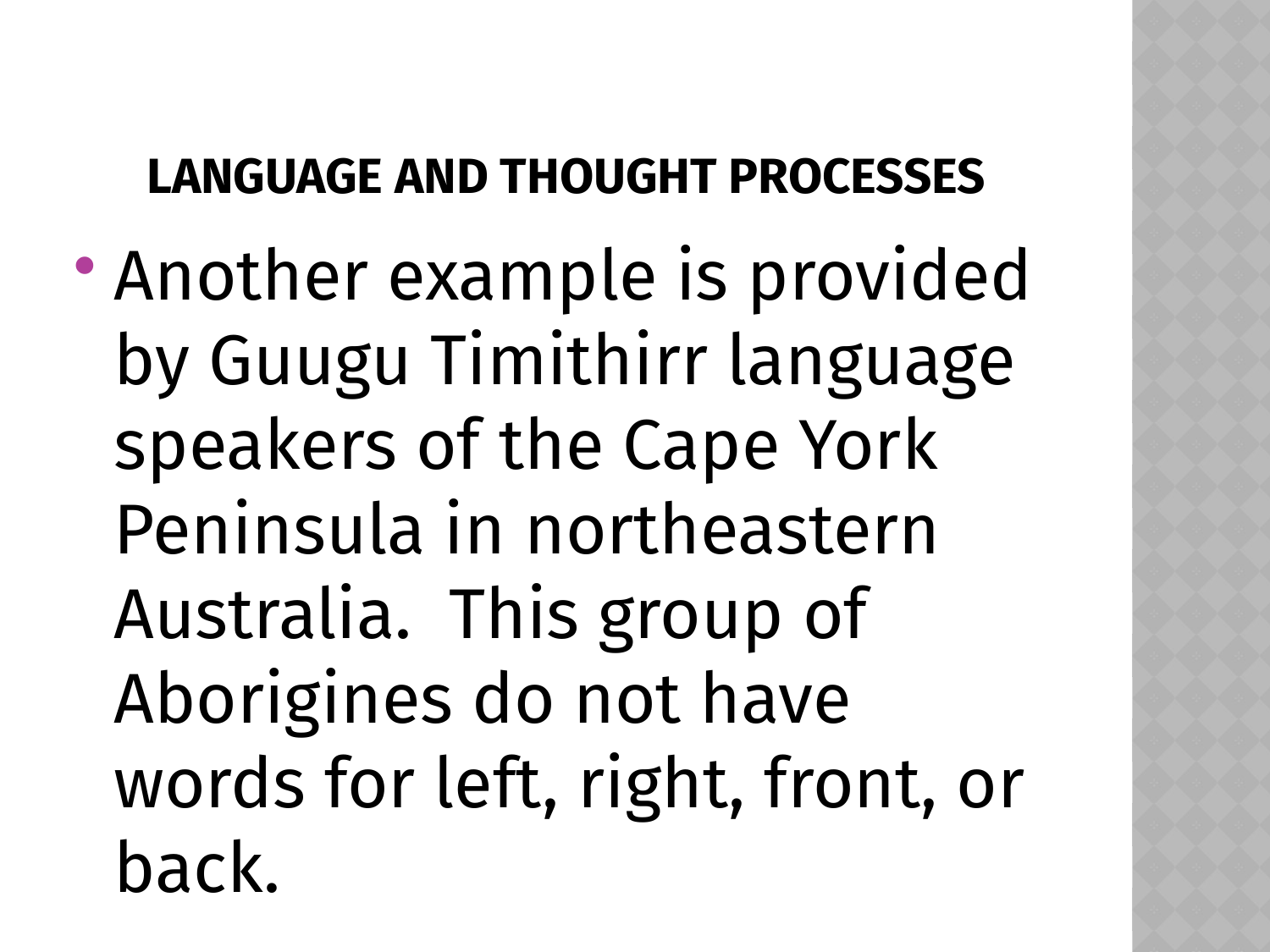

# Language and thought processes
Another example is provided by Guugu Timithirr language speakers of the Cape York Peninsula in northeastern Australia.  This group of Aborigines do not have words for left, right, front, or back.